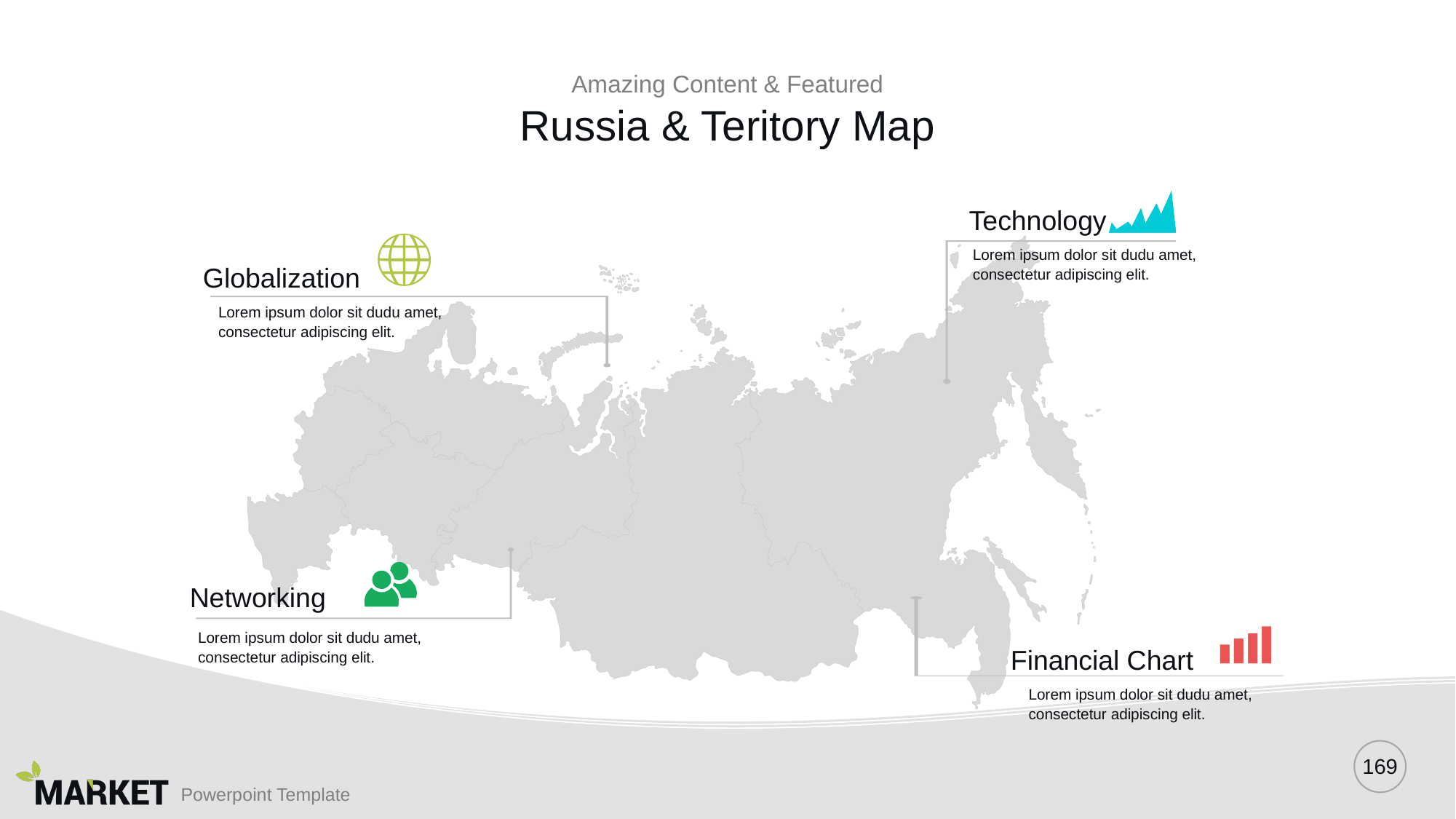

Amazing Content & Featured
# Russia & Teritory Map

Technology

Lorem ipsum dolor sit dudu amet, consectetur adipiscing elit.

Globalization
Lorem ipsum dolor sit dudu amet, consectetur adipiscing elit.

Networking

Lorem ipsum dolor sit dudu amet, consectetur adipiscing elit.

Financial Chart
Lorem ipsum dolor sit dudu amet, consectetur adipiscing elit.